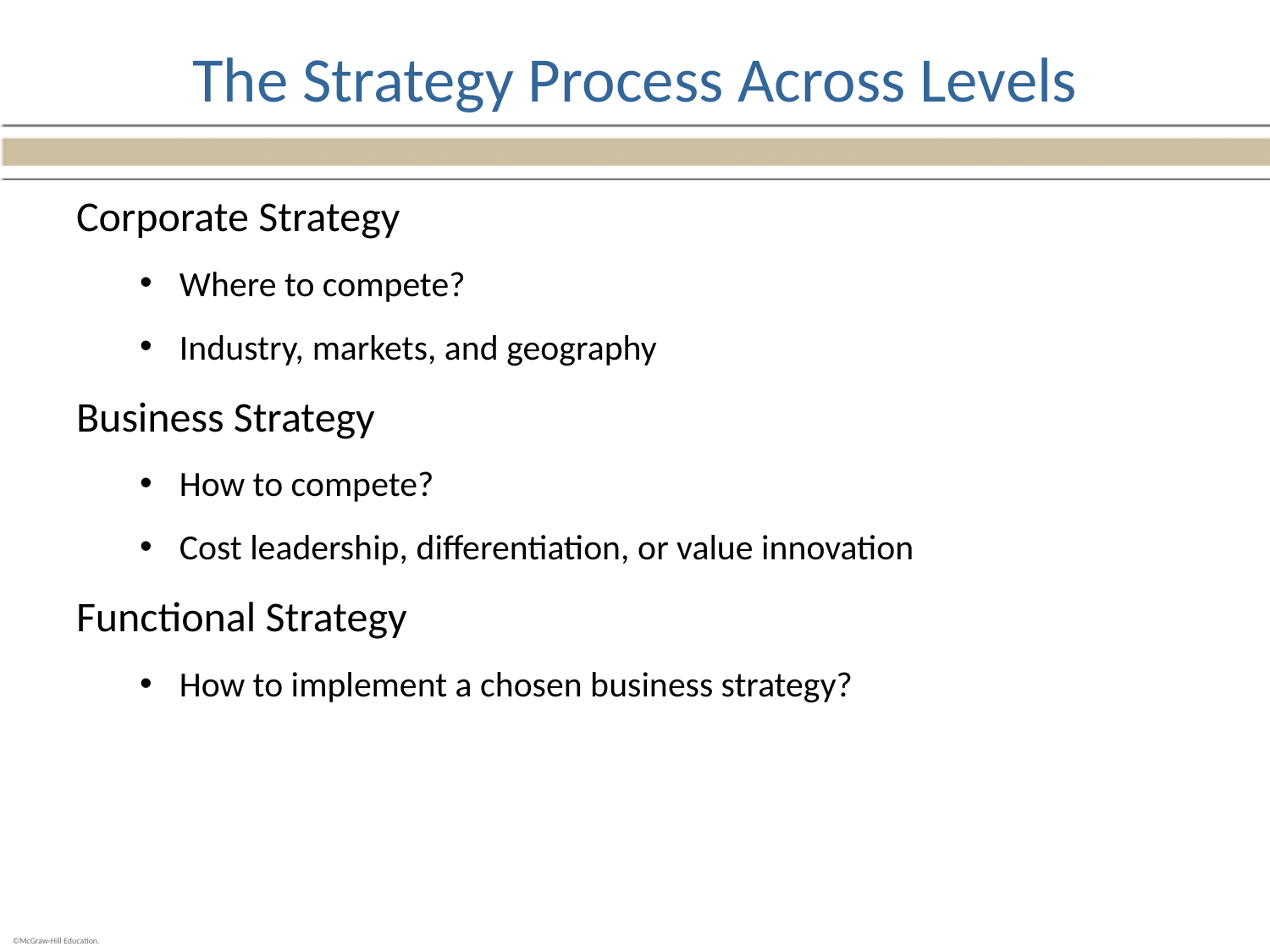

# The Strategy Process Across Levels
Corporate Strategy
Where to compete?
Industry, markets, and geography
Business Strategy
How to compete?
Cost leadership, differentiation, or value innovation
Functional Strategy
How to implement a chosen business strategy?